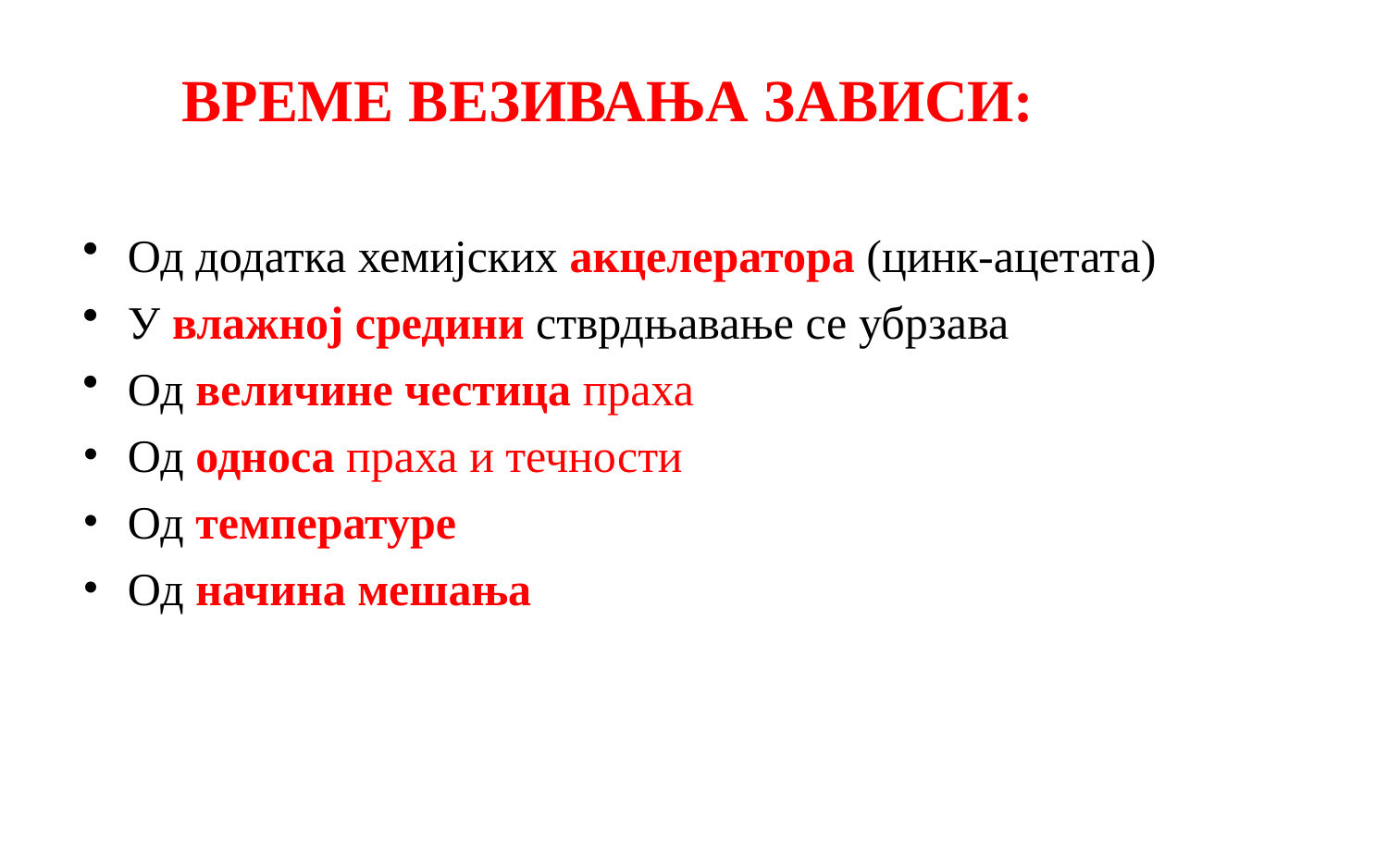

# ВРЕМЕ ВЕЗИВАЊА ЗАВИСИ:
Од додатка хемијских акцелератора (цинк-ацетата)
У влажној средини стврдњавање се убрзава
Од величине честица праха
Од односа праха и течности
Од температуре
Од начина мешања